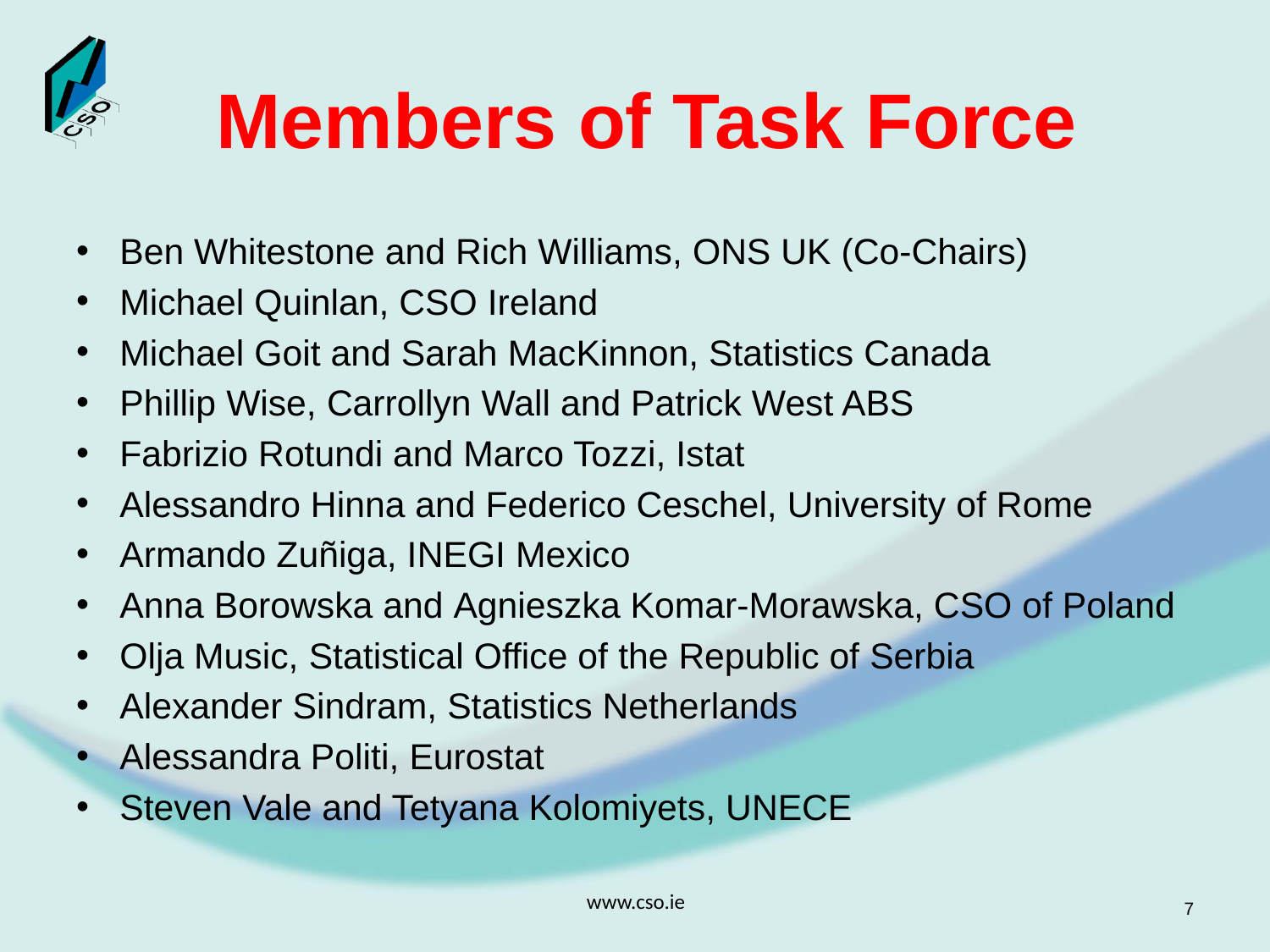

# Members of Task Force
Ben Whitestone and Rich Williams, ONS UK (Co-Chairs)
Michael Quinlan, CSO Ireland
Michael Goit and Sarah MacKinnon, Statistics Canada
Phillip Wise, Carrollyn Wall and Patrick West ABS
Fabrizio Rotundi and Marco Tozzi, Istat
Alessandro Hinna and Federico Ceschel, University of Rome
Armando Zuñiga, INEGI Mexico
Anna Borowska and Agnieszka Komar-Morawska, CSO of Poland
Olja Music, Statistical Office of the Republic of Serbia
Alexander Sindram, Statistics Netherlands
Alessandra Politi, Eurostat
Steven Vale and Tetyana Kolomiyets, UNECE

www.cso.ie
7